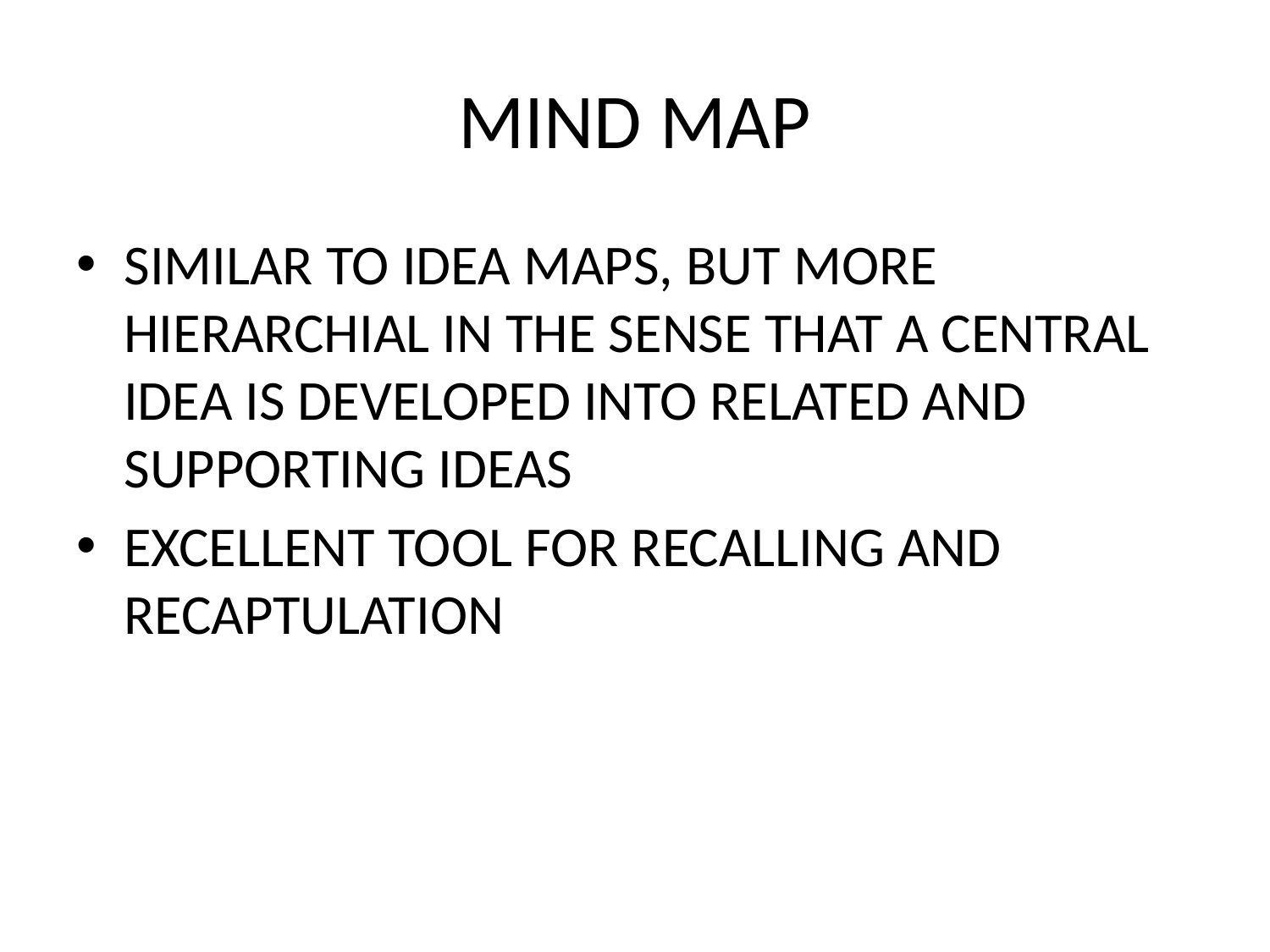

# MIND MAP
SIMILAR TO IDEA MAPS, BUT MORE HIERARCHIAL IN THE SENSE THAT A CENTRAL IDEA IS DEVELOPED INTO RELATED AND SUPPORTING IDEAS
EXCELLENT TOOL FOR RECALLING AND RECAPTULATION